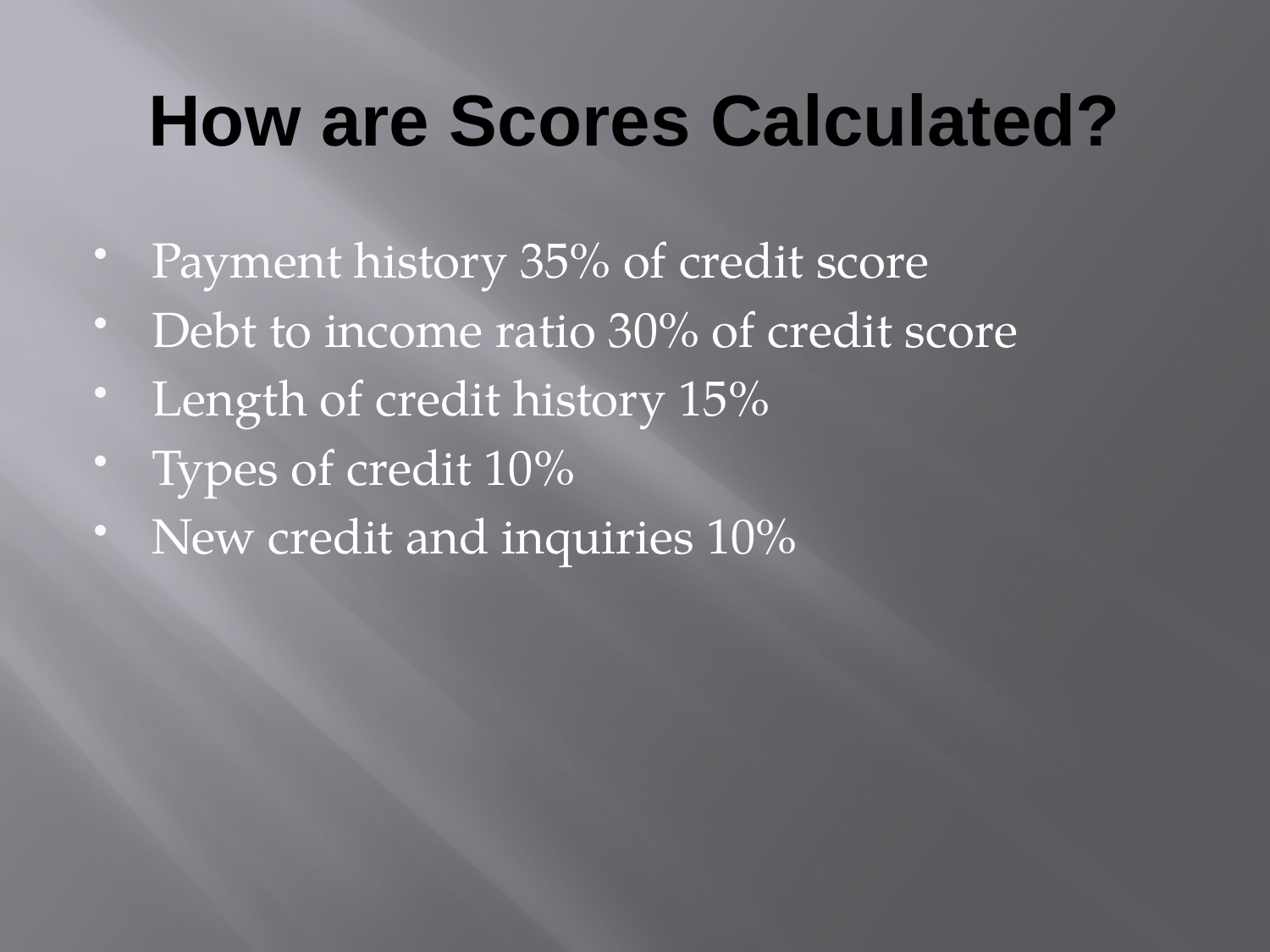

# How are Scores Calculated?
Payment history 35% of credit score
Debt to income ratio 30% of credit score
Length of credit history 15%
Types of credit 10%
New credit and inquiries 10%